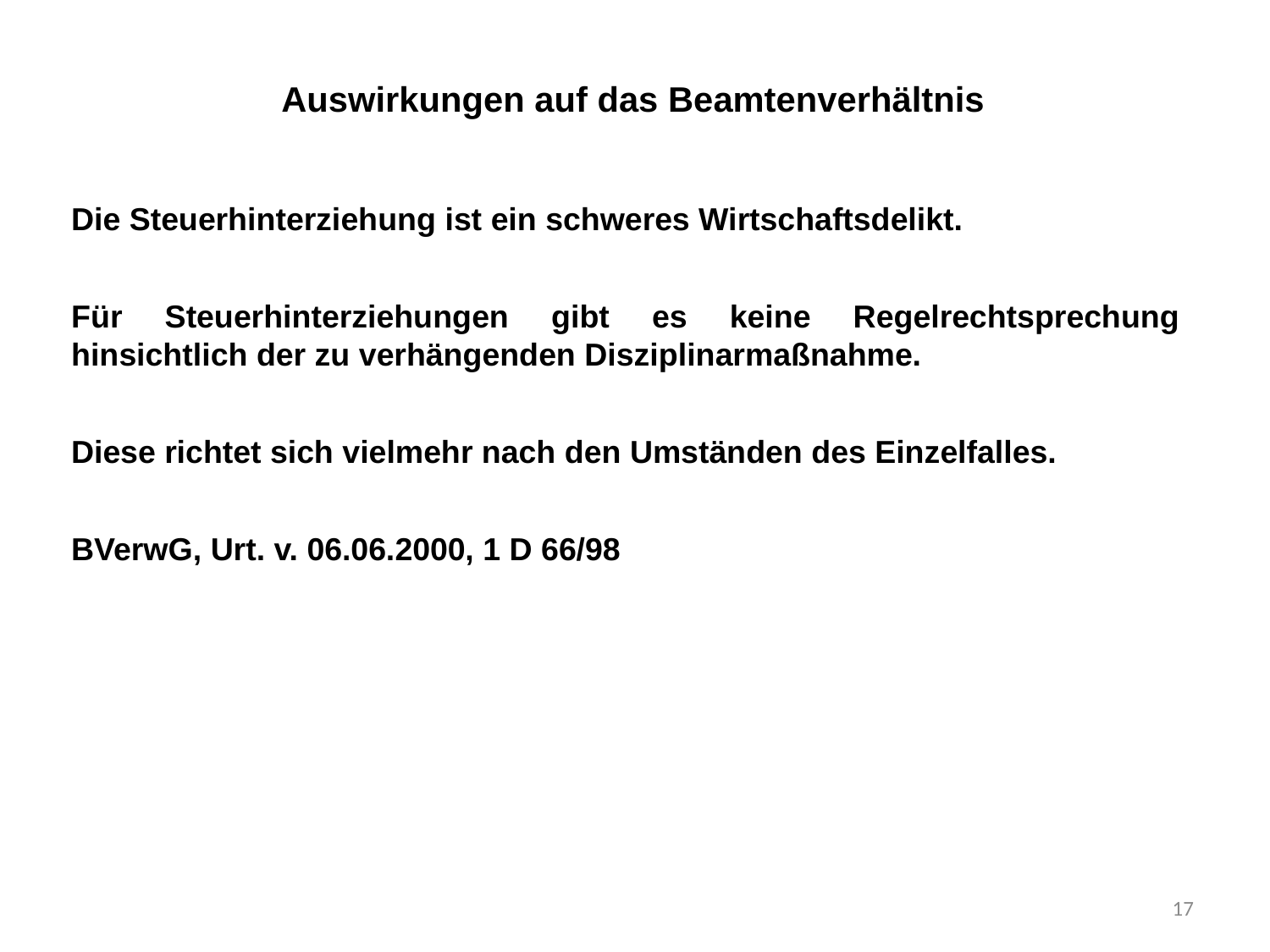

# Auswirkungen auf das Beamtenverhältnis
Die Steuerhinterziehung ist ein schweres Wirtschaftsdelikt.

Für Steuerhinterziehungen gibt es keine Regelrechtsprechung hinsichtlich der zu verhängenden Disziplinarmaßnahme.

Diese richtet sich vielmehr nach den Umständen des Einzelfalles.

BVerwG, Urt. v. 06.06.2000, 1 D 66/98
17